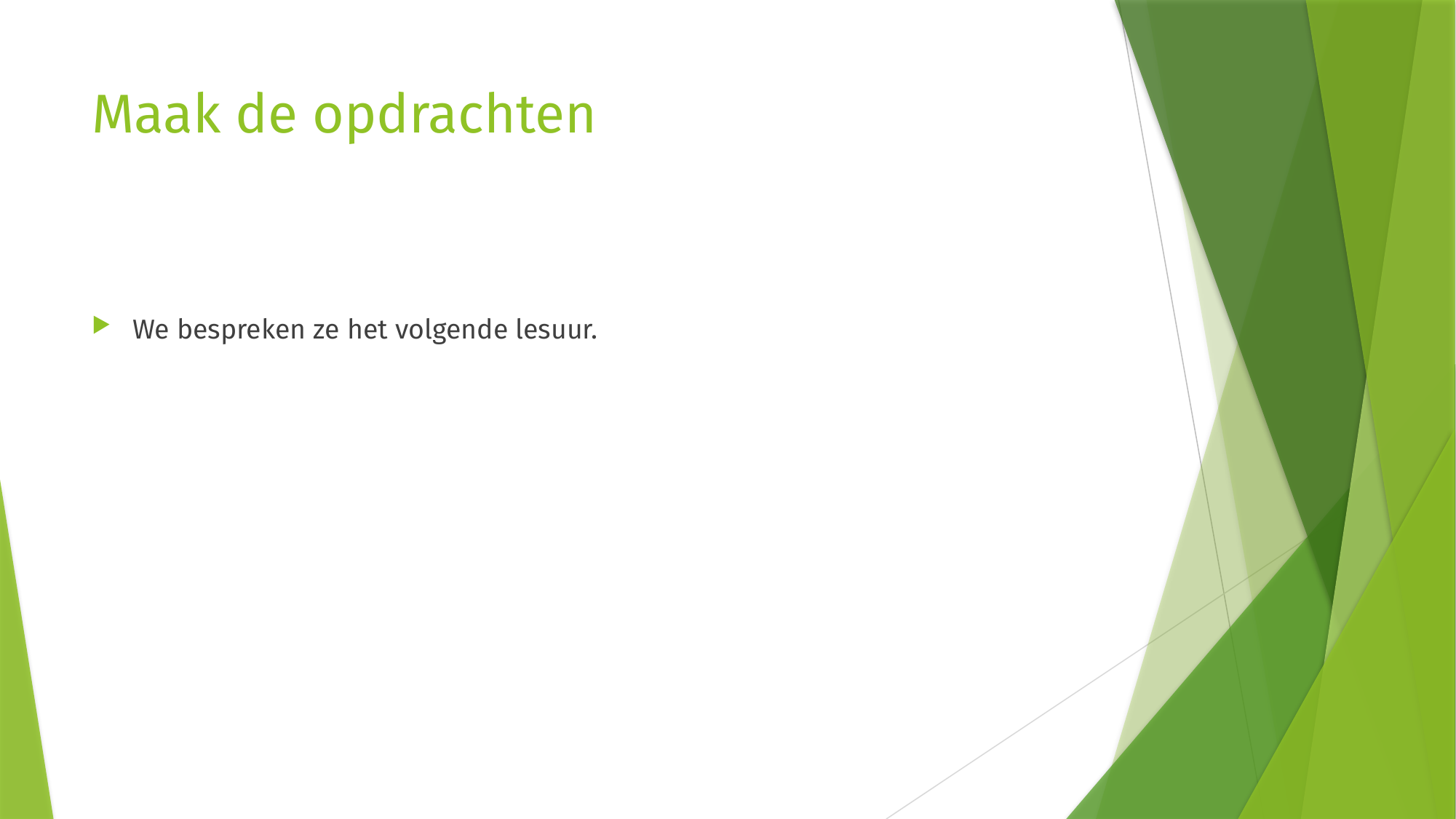

# Maak de opdrachten

We bespreken ze het volgende lesuur.